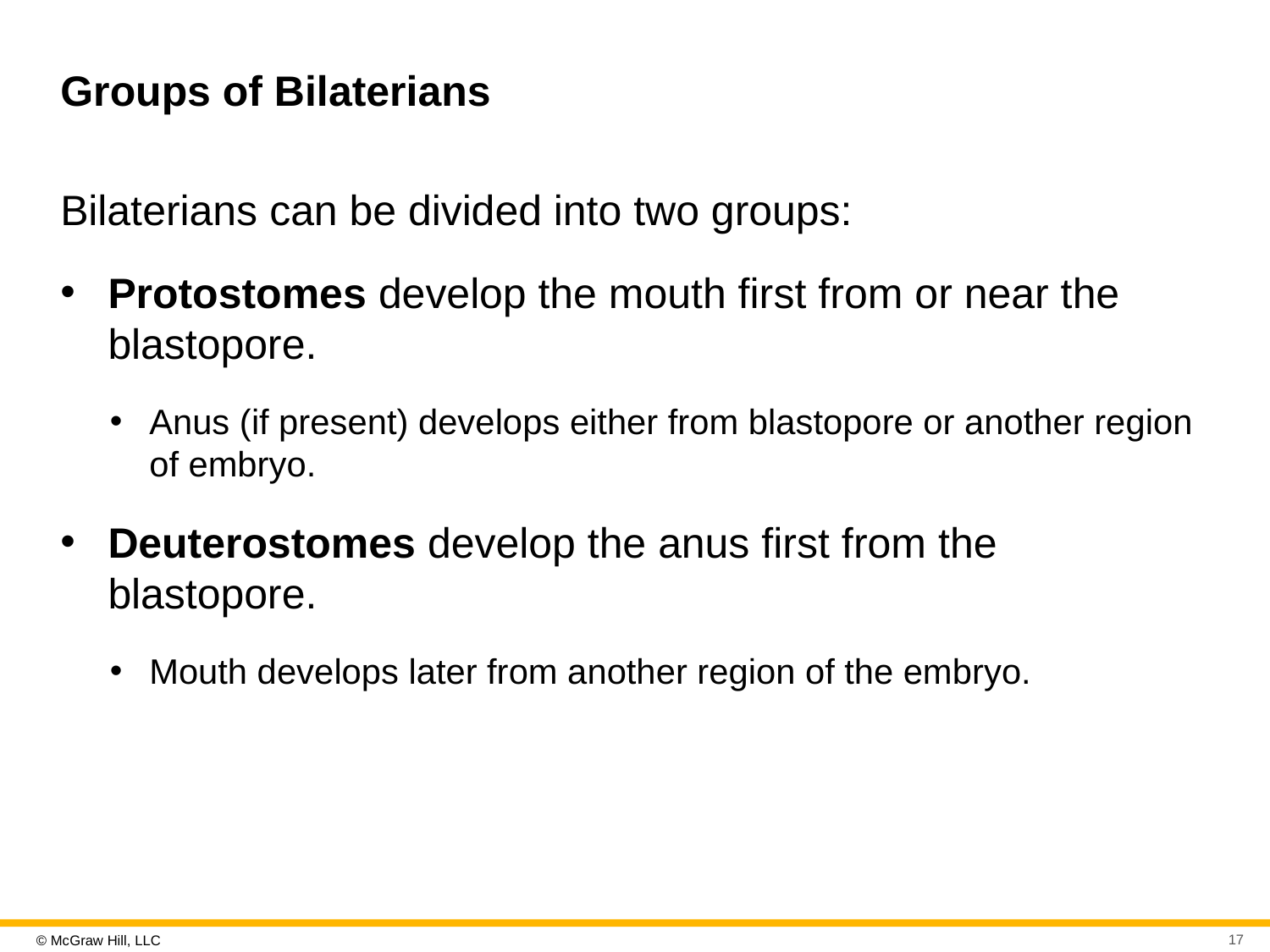

# Groups of Bilaterians
Bilaterians can be divided into two groups:
Protostomes develop the mouth first from or near the blastopore.
Anus (if present) develops either from blastopore or another region of embryo.
Deuterostomes develop the anus first from the blastopore.
Mouth develops later from another region of the embryo.
17